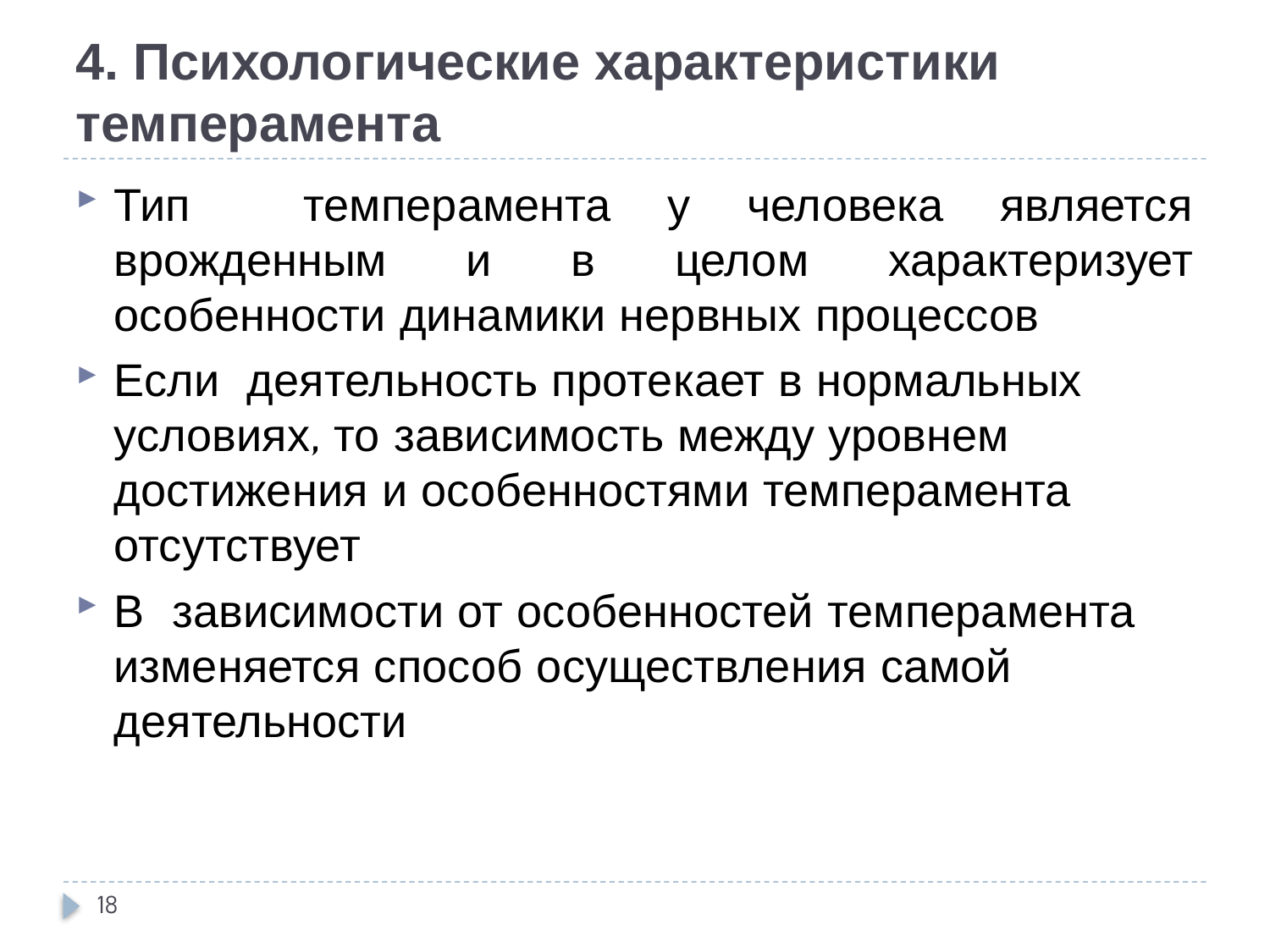

# 4. Психологические характеристики темперамента
Тип  темперамента у человека является врожденным и в целом характеризует особенности динамики нервных процессов
Если  деятельность протекает в нормальных условиях, то зависимость между уровнем достижения и особенностями темперамента отсутствует
В  зависимости от особенностей темперамента изменяется способ осуществления самой деятельности

18